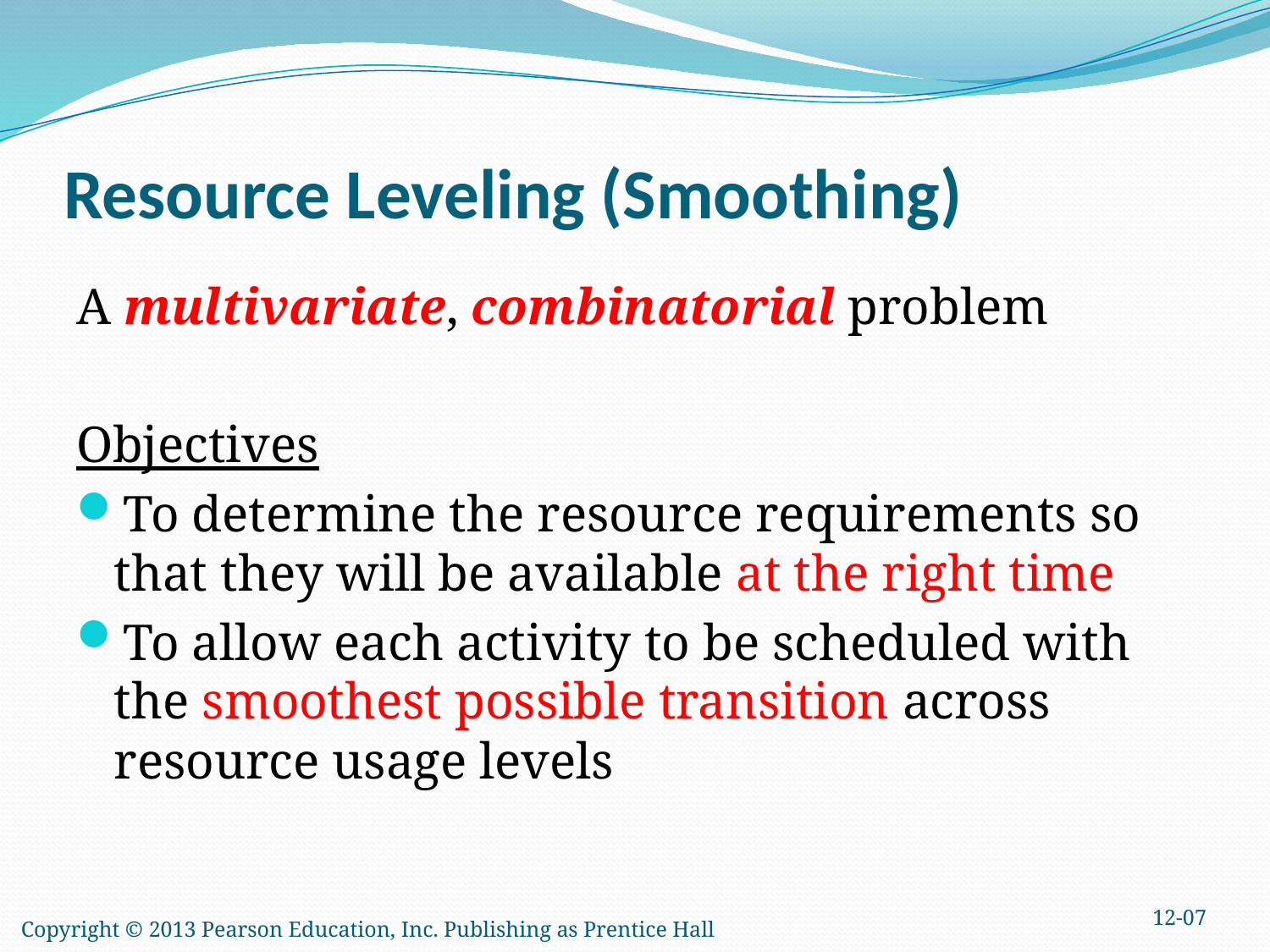

# Resource Leveling (Smoothing)
A multivariate, combinatorial problem

Objectives
To determine the resource requirements so that they will be available at the right time
To allow each activity to be scheduled with the smoothest possible transition across resource usage levels
12-07